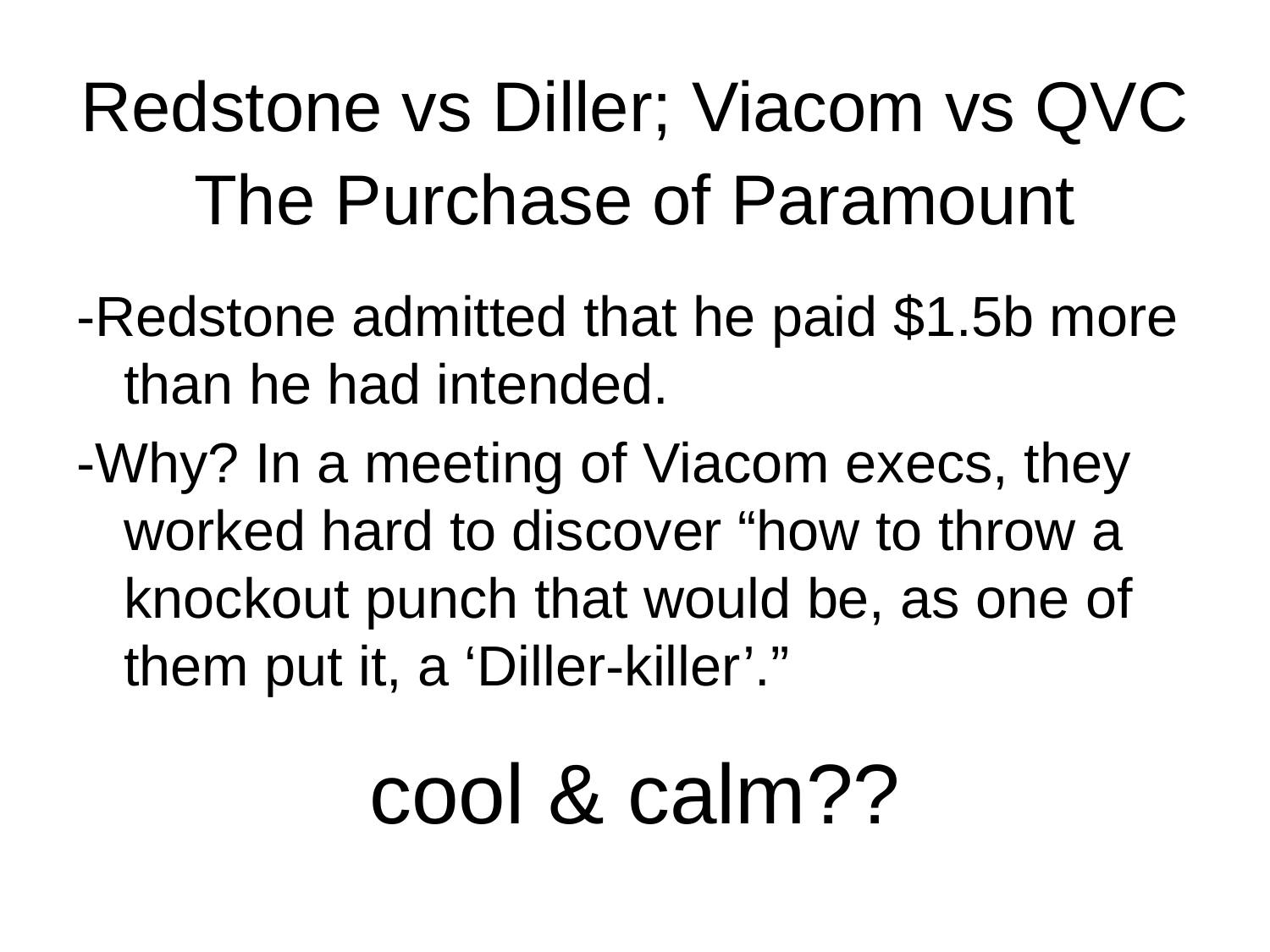

# Redstone vs Diller; Viacom vs QVC
The Purchase of Paramount

-Redstone admitted that he paid $1.5b more than he had intended.
-Why? In a meeting of Viacom execs, they worked hard to discover “how to throw a knockout punch that would be, as one of them put it, a ‘Diller-killer’.”

cool & calm??